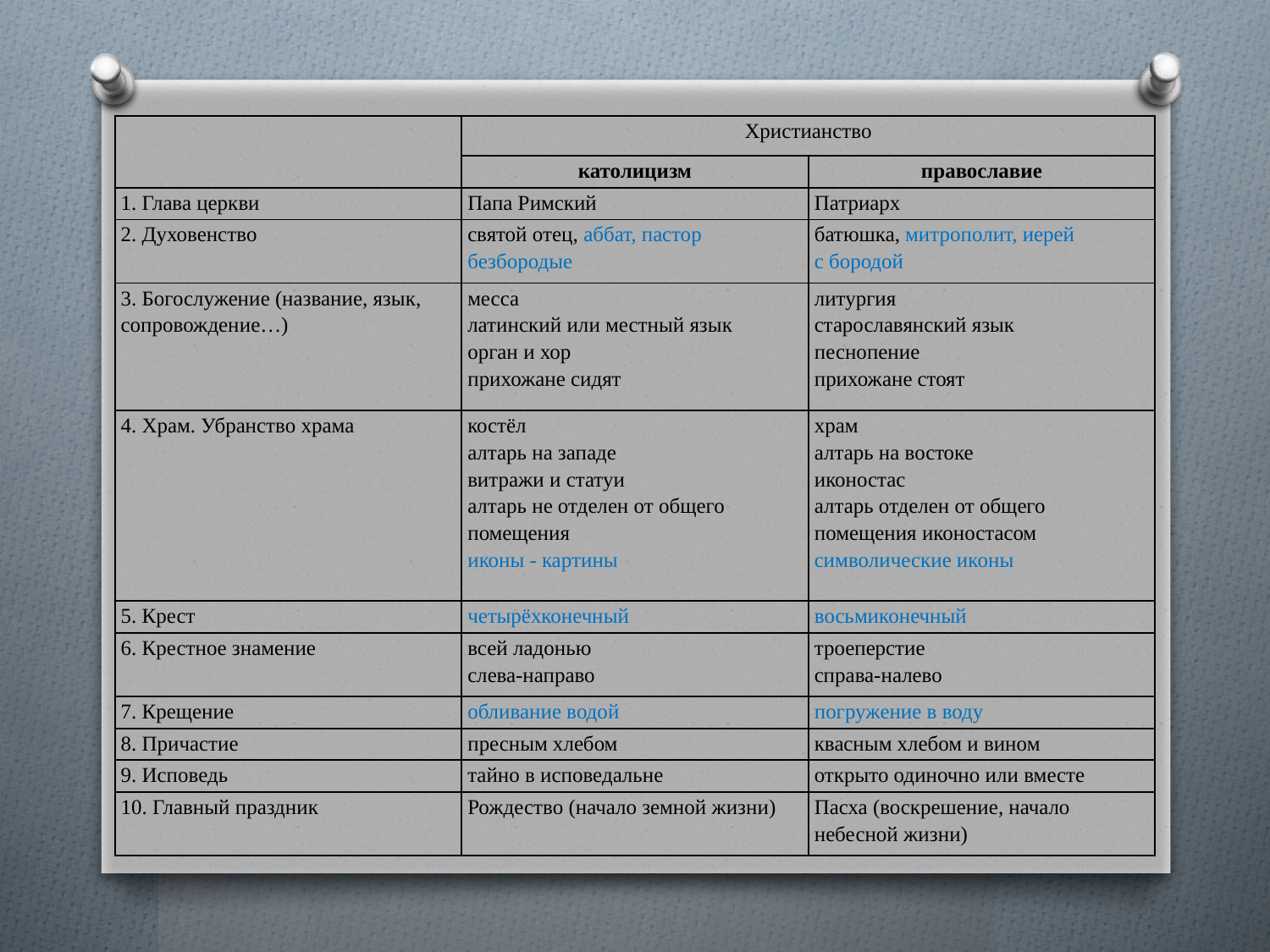

|  | Христианство |  |
| --- | --- | --- |
|  | католицизм | православие |
| 1. Глава церкви | Папа Римский | Патриарх |
| 2. Духовенство | святой отец, аббат, пастор безбородые | батюшка, митрополит, иерей с бородой |
| 3. Богослужение (название, язык, сопровождение…) | месса латинский или местный язык орган и хор прихожане сидят | литургия старославянский язык песнопение прихожане стоят |
| 4. Храм. Убранство храма | костёл алтарь на западе витражи и статуи алтарь не отделен от общего помещения иконы - картины | храм алтарь на востоке иконостас алтарь отделен от общего помещения иконостасом символические иконы |
| 5. Крест | четырёхконечный | восьмиконечный |
| 6. Крестное знамение | всей ладонью слева-направо | троеперстие справа-налево |
| 7. Крещение | обливание водой | погружение в воду |
| 8. Причастие | пресным хлебом | квасным хлебом и вином |
| 9. Исповедь | тайно в исповедальне | открыто одиночно или вместе |
| 10. Главный праздник | Рождество (начало земной жизни) | Пасха (воскрешение, начало небесной жизни) |